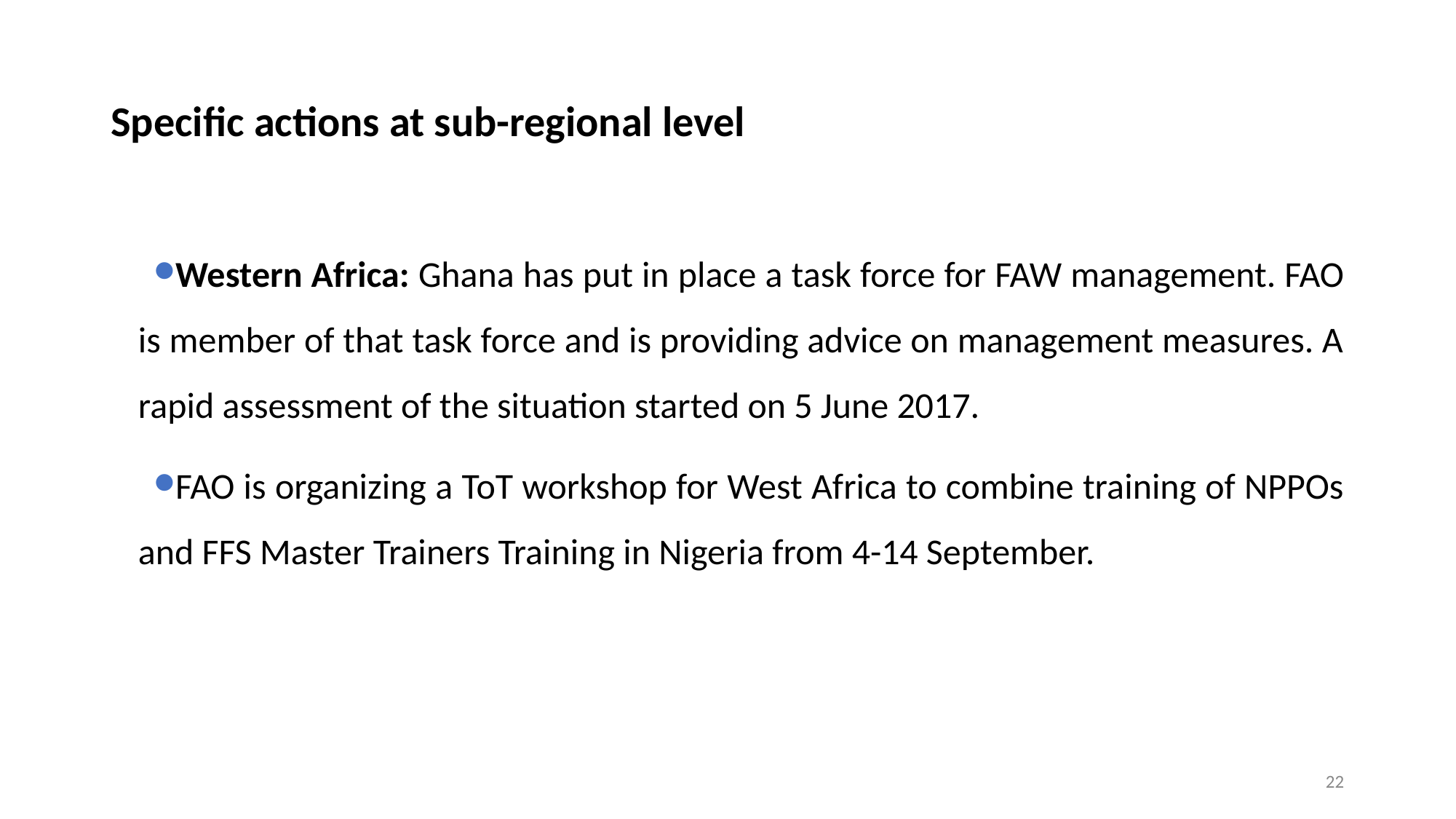

# Specific actions at sub-regional level
Western Africa: Ghana has put in place a task force for FAW management. FAO is member of that task force and is providing advice on management measures. A rapid assessment of the situation started on 5 June 2017.
FAO is organizing a ToT workshop for West Africa to combine training of NPPOs and FFS Master Trainers Training in Nigeria from 4-14 September.

22